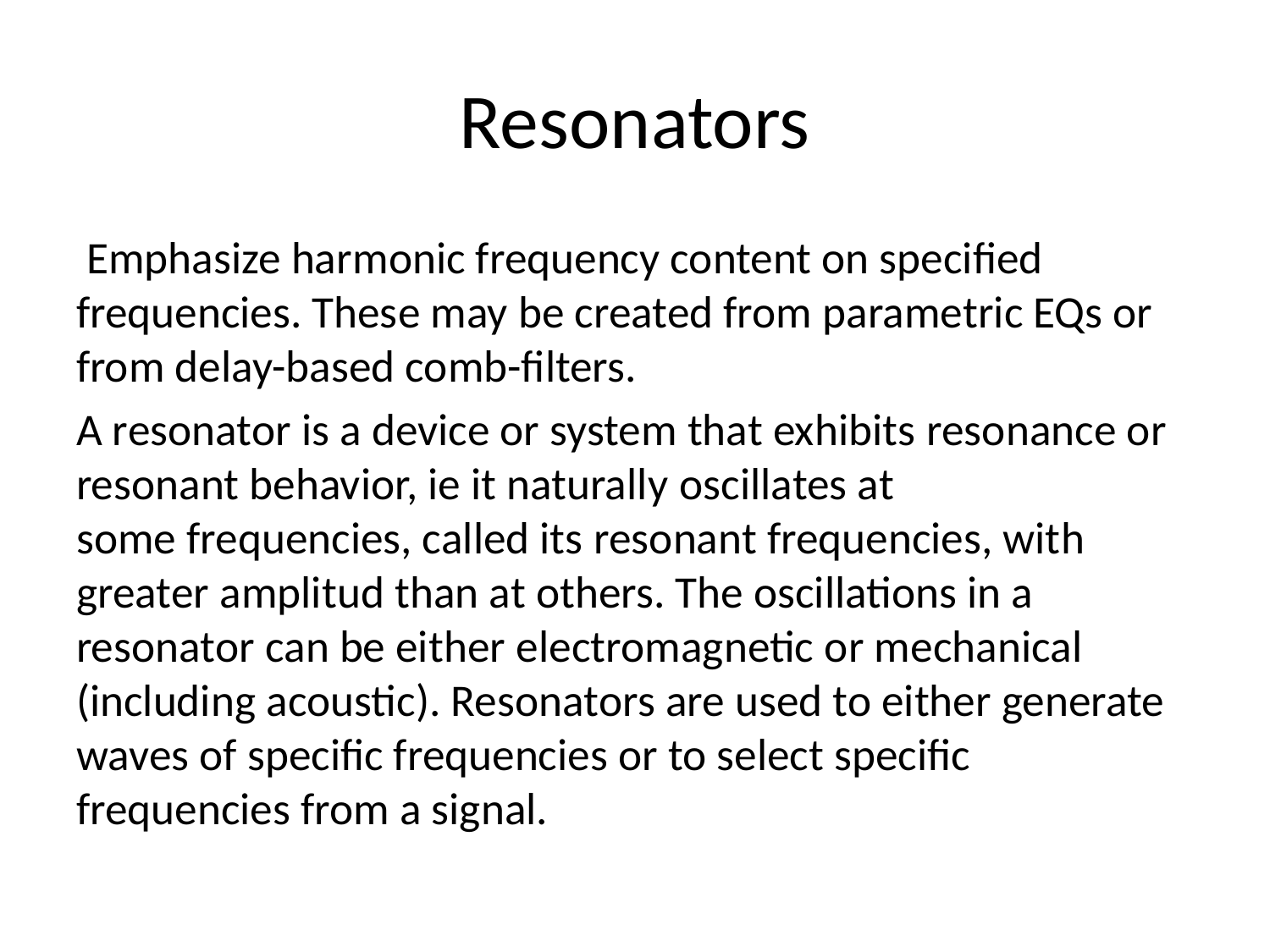

# Resonators
 Emphasize harmonic frequency content on specified frequencies. These may be created from parametric EQs or from delay-based comb-filters.
A resonator is a device or system that exhibits resonance or resonant behavior, ie it naturally oscillates at some frequencies, called its resonant frequencies, with greater amplitud than at others. The oscillations in a resonator can be either electromagnetic or mechanical (including acoustic). Resonators are used to either generate waves of specific frequencies or to select specific frequencies from a signal.